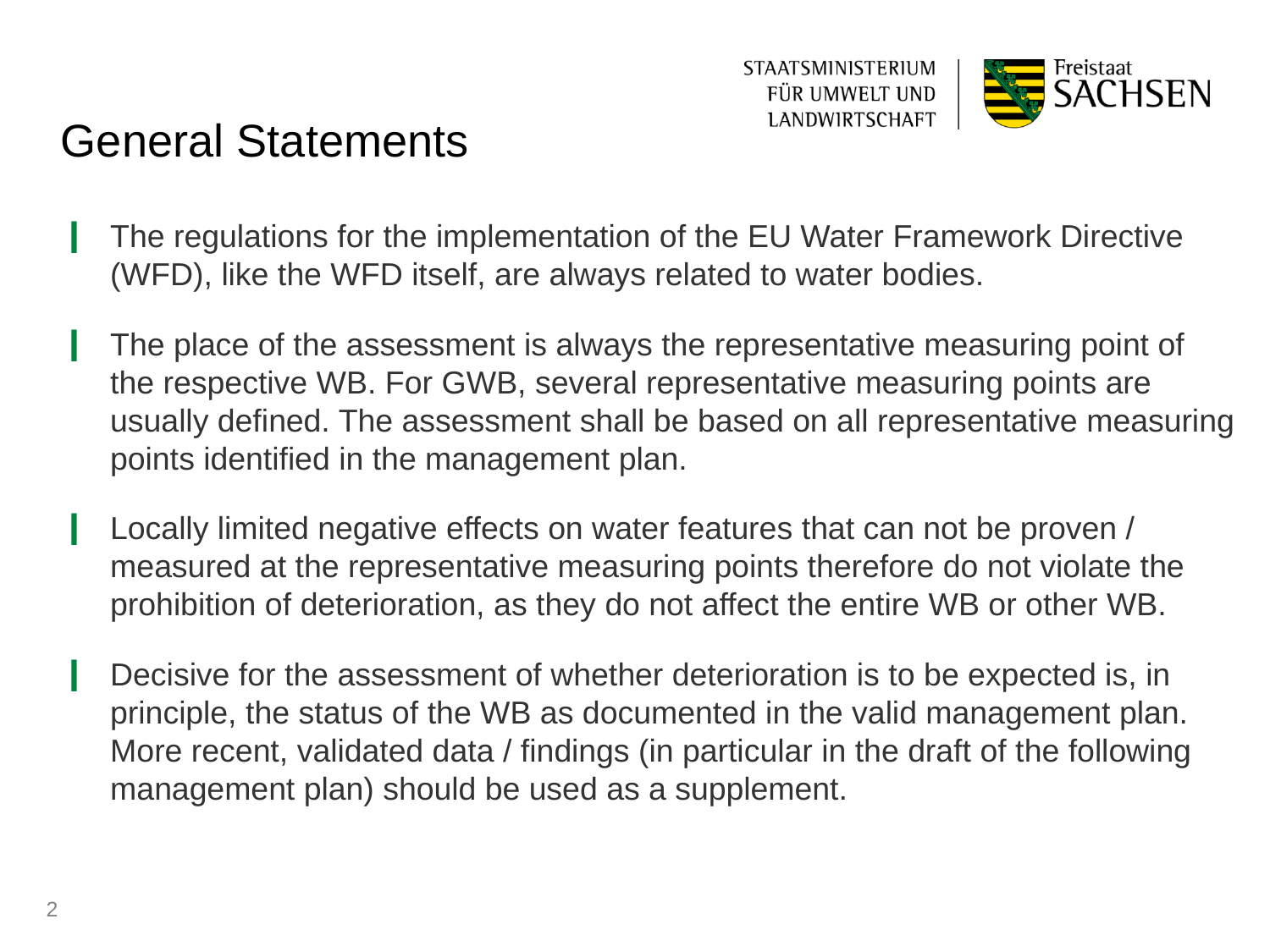

# General Statements
The regulations for the implementation of the EU Water Framework Directive (WFD), like the WFD itself, are always related to water bodies.
The place of the assessment is always the representative measuring point of the respective WB. For GWB, several representative measuring points are usually defined. The assessment shall be based on all representative measuring points identified in the management plan.
Locally limited negative effects on water features that can not be proven / measured at the representative measuring points therefore do not violate the prohibition of deterioration, as they do not affect the entire WB or other WB.
Decisive for the assessment of whether deterioration is to be expected is, in principle, the status of the WB as documented in the valid management plan. More recent, validated data / findings (in particular in the draft of the following management plan) should be used as a supplement.